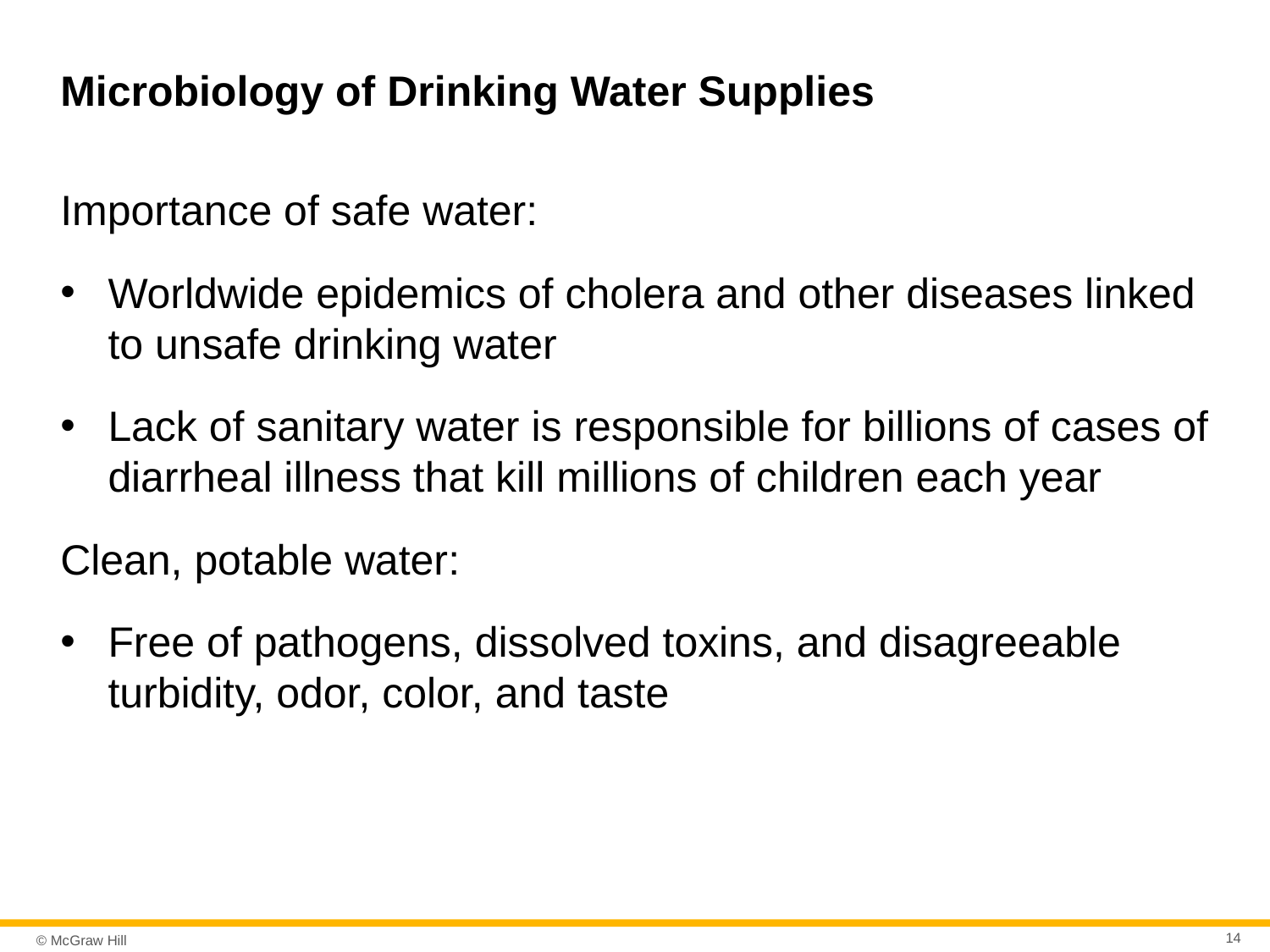

# Microbiology of Drinking Water Supplies
Importance of safe water:
Worldwide epidemics of cholera and other diseases linked to unsafe drinking water
Lack of sanitary water is responsible for billions of cases of diarrheal illness that kill millions of children each year
Clean, potable water:
Free of pathogens, dissolved toxins, and disagreeable turbidity, odor, color, and taste